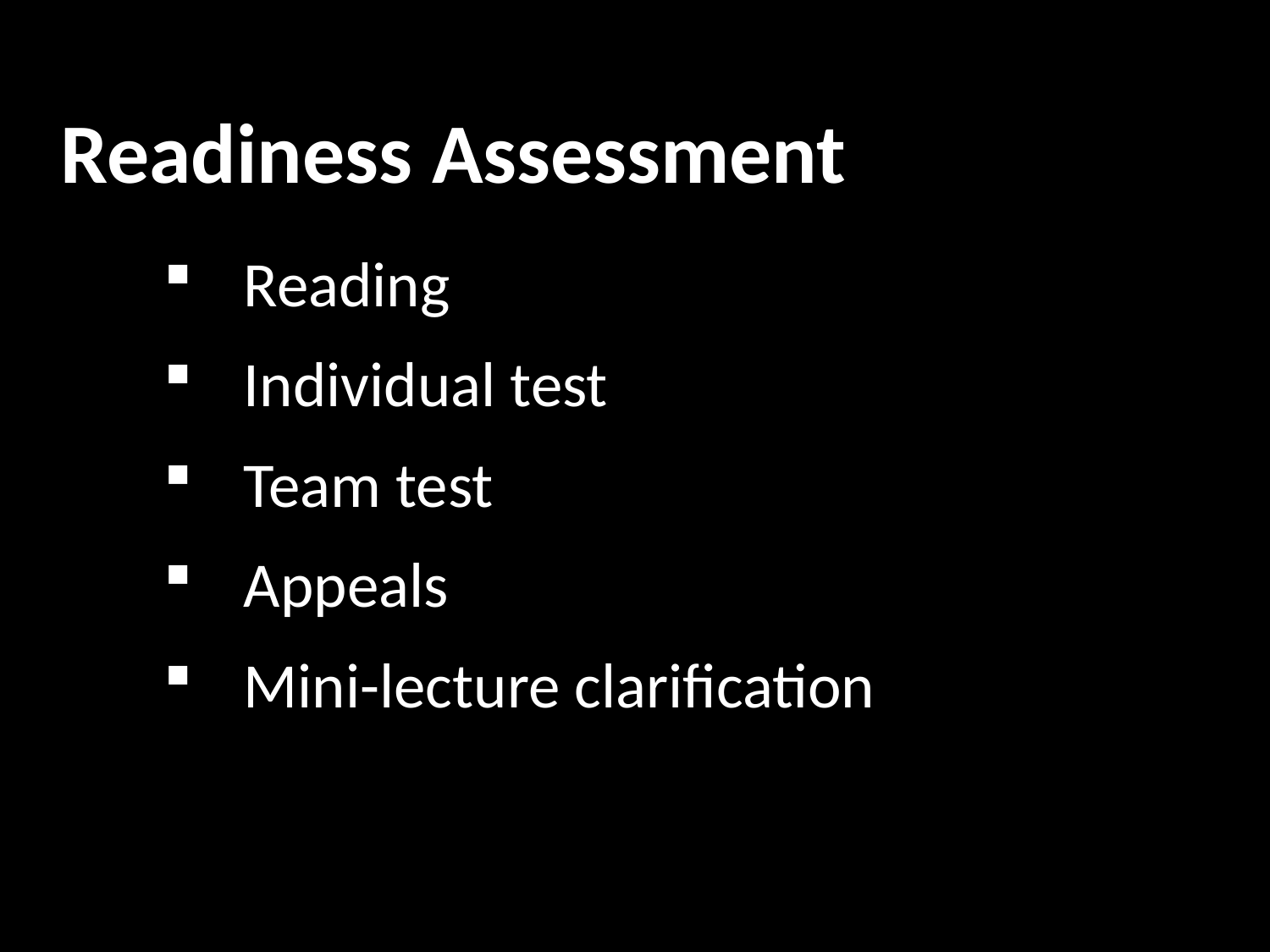

# Readiness Assessment
Reading
Individual test
Team test
Appeals
Mini-lecture clarification